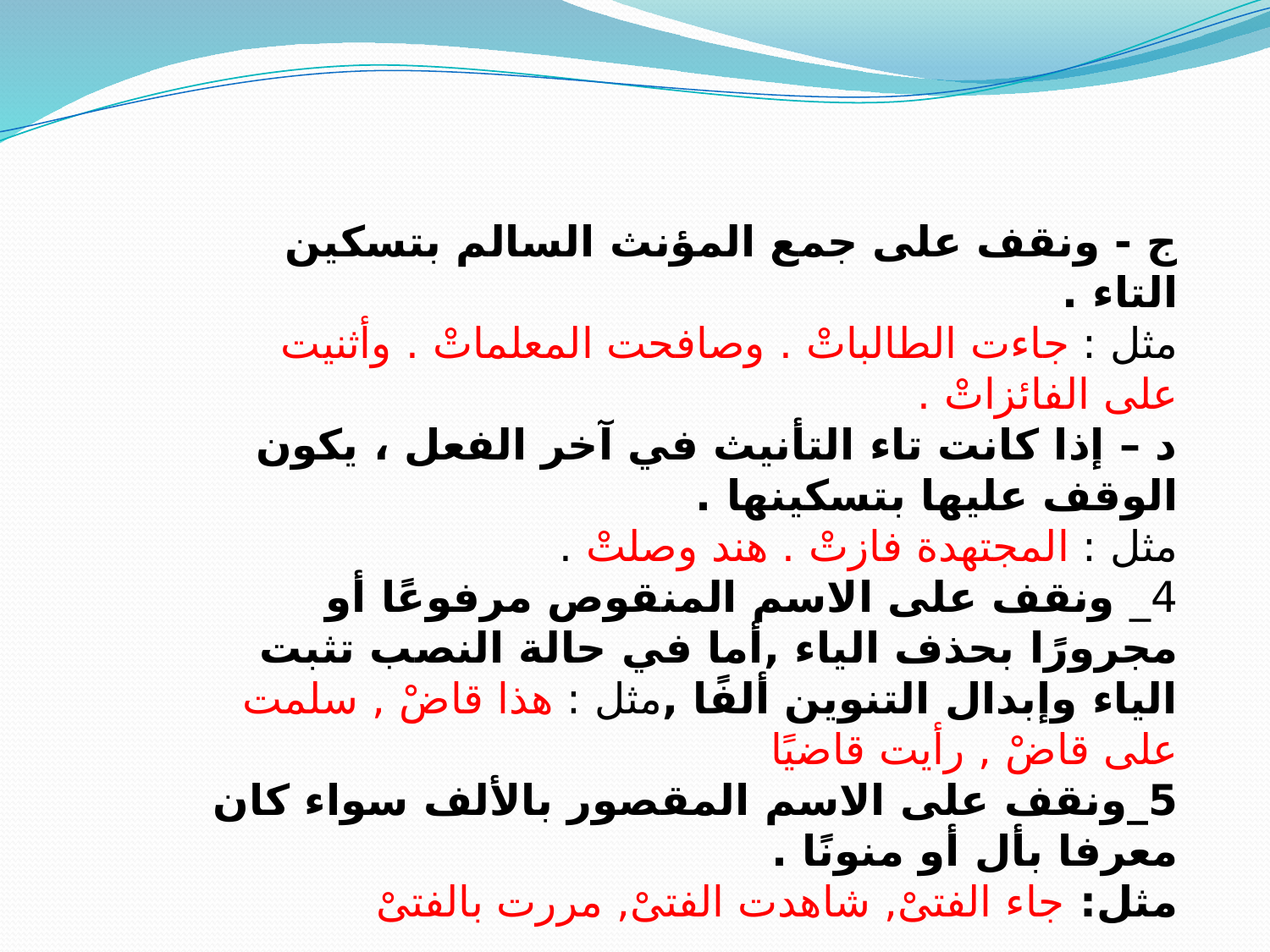

ج - ونقف على جمع المؤنث السالم بتسكين التاء .
مثل : جاءت الطالباتْ . وصافحت المعلماتْ . وأثنيت على الفائزاتْ .
د – إذا كانت تاء التأنيث في آخر الفعل ، يكون الوقف عليها بتسكينها .
مثل : المجتهدة فازتْ . هند وصلتْ .
4_ ونقف على الاسم المنقوص مرفوعًا أو مجرورًا بحذف الياء ,أما في حالة النصب تثبت الياء وإبدال التنوين ألفًا ,مثل : هذا قاضْ , سلمت على قاضْ , رأيت قاضيًا
5_ونقف على الاسم المقصور بالألف سواء كان معرفا بأل أو منونًا .
مثل: جاء الفتىْ, شاهدت الفتىْ, مررت بالفتىْ